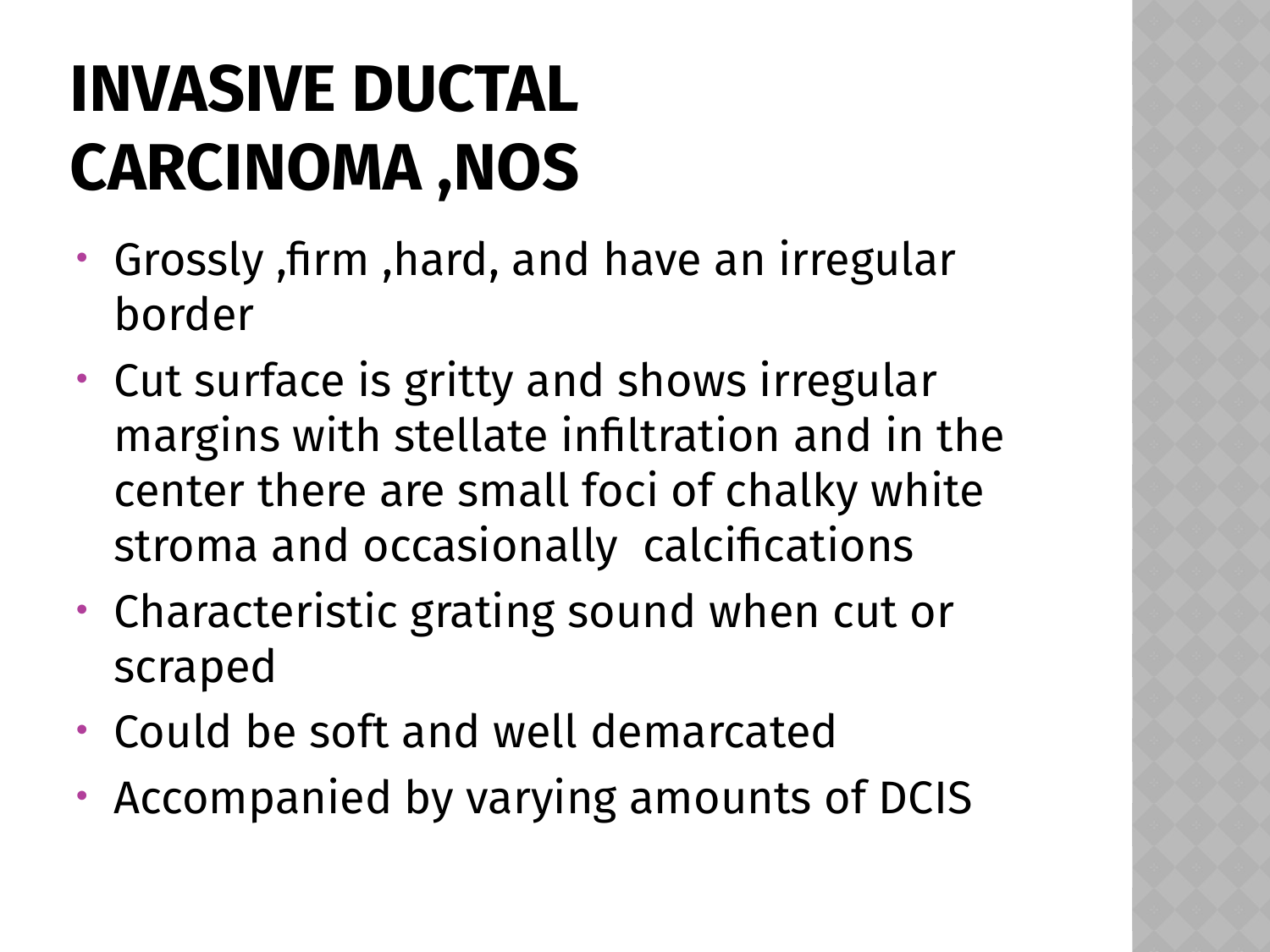

# Invasive Ductal Carcinoma ,NOS
Grossly ,firm ,hard, and have an irregular border
Cut surface is gritty and shows irregular margins with stellate infiltration and in the center there are small foci of chalky white stroma and occasionally  calcifications
Characteristic grating sound when cut or scraped
Could be soft and well demarcated
Accompanied by varying amounts of DCIS